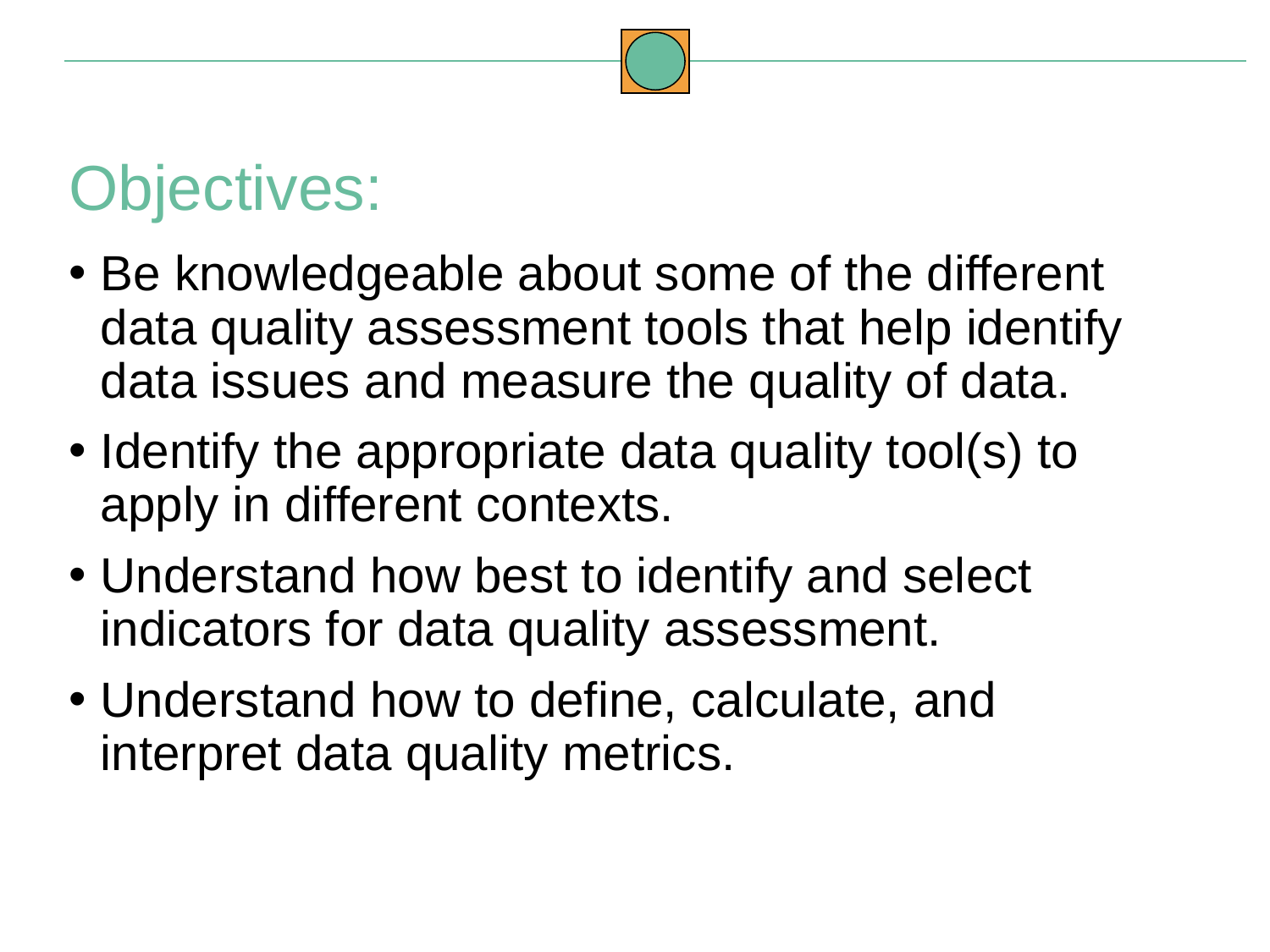

Objectives:
Be knowledgeable about some of the different data quality assessment tools that help identify data issues and measure the quality of data.
Identify the appropriate data quality tool(s) to apply in different contexts.
Understand how best to identify and select indicators for data quality assessment.
Understand how to define, calculate, and interpret data quality metrics.